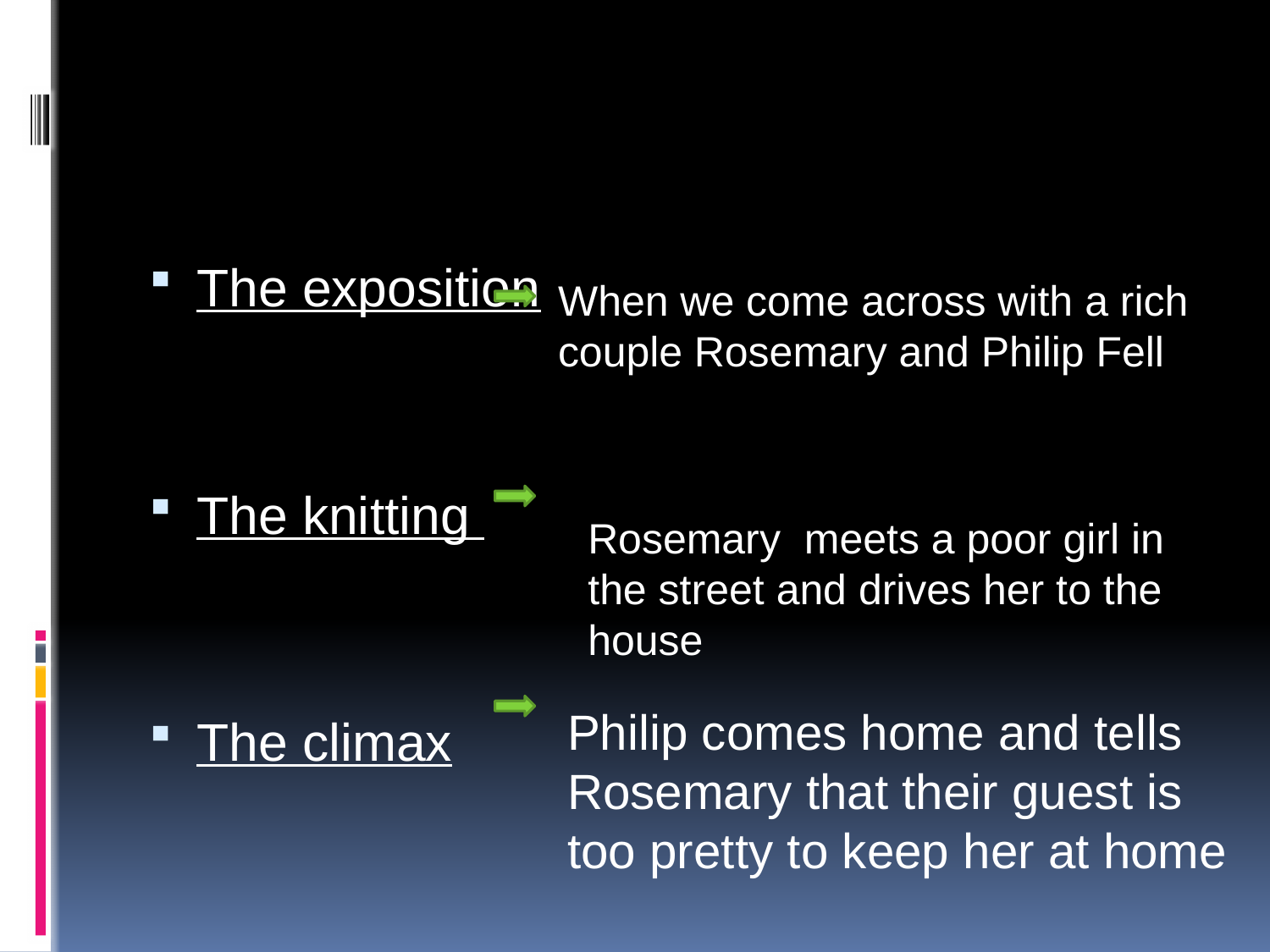

#
The exposition

The knitting

The climax
When we come across with a rich couple Rosemary and Philip Fell

Rosemary  meets a poor girl in the street and drives her to the house
Philip comes home and tells Rosemary that their guest is too pretty to keep her at home